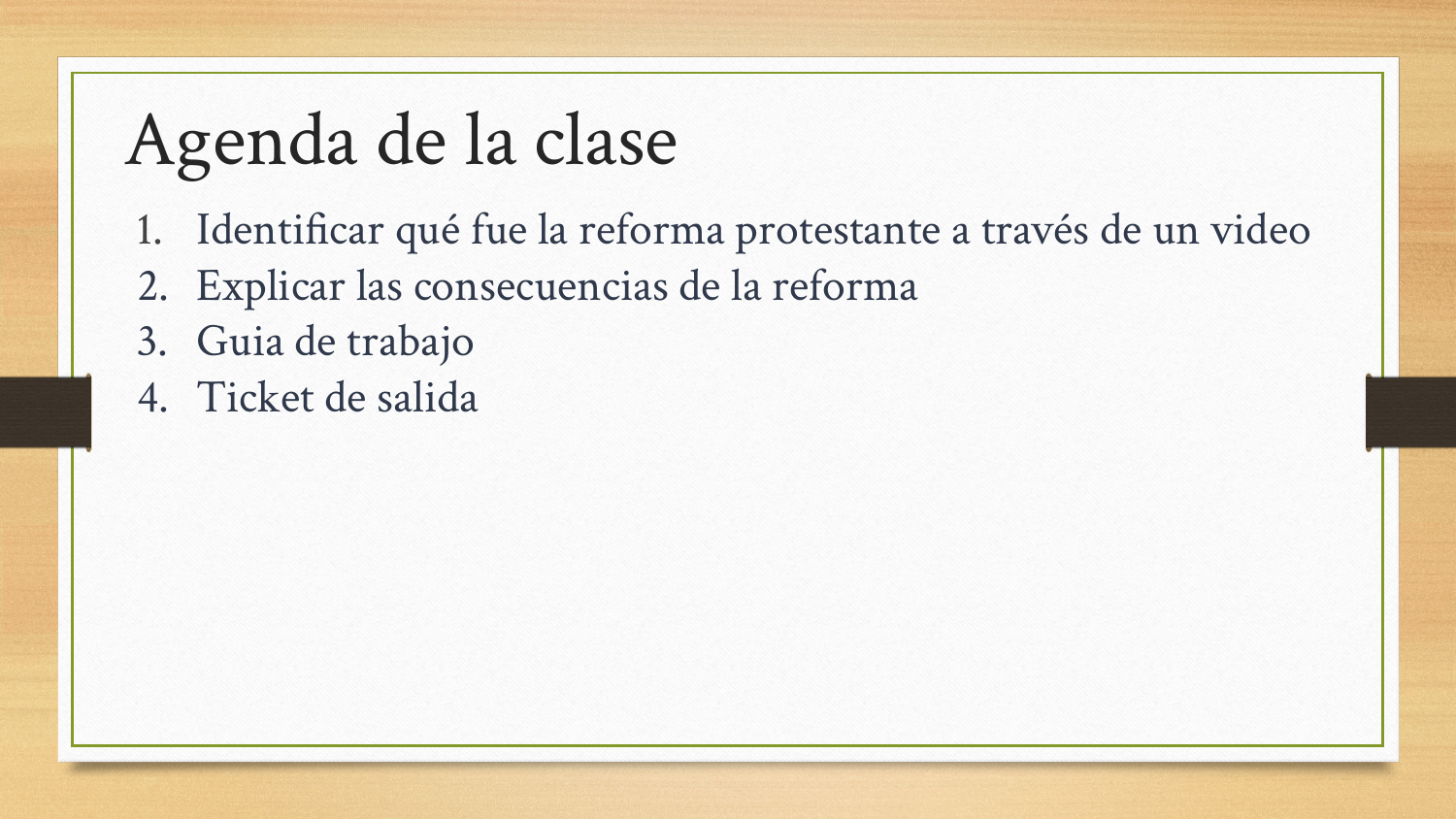

# Agenda de la clase
Identificar qué fue la reforma protestante a través de un video
Explicar las consecuencias de la reforma
Guia de trabajo
Ticket de salida